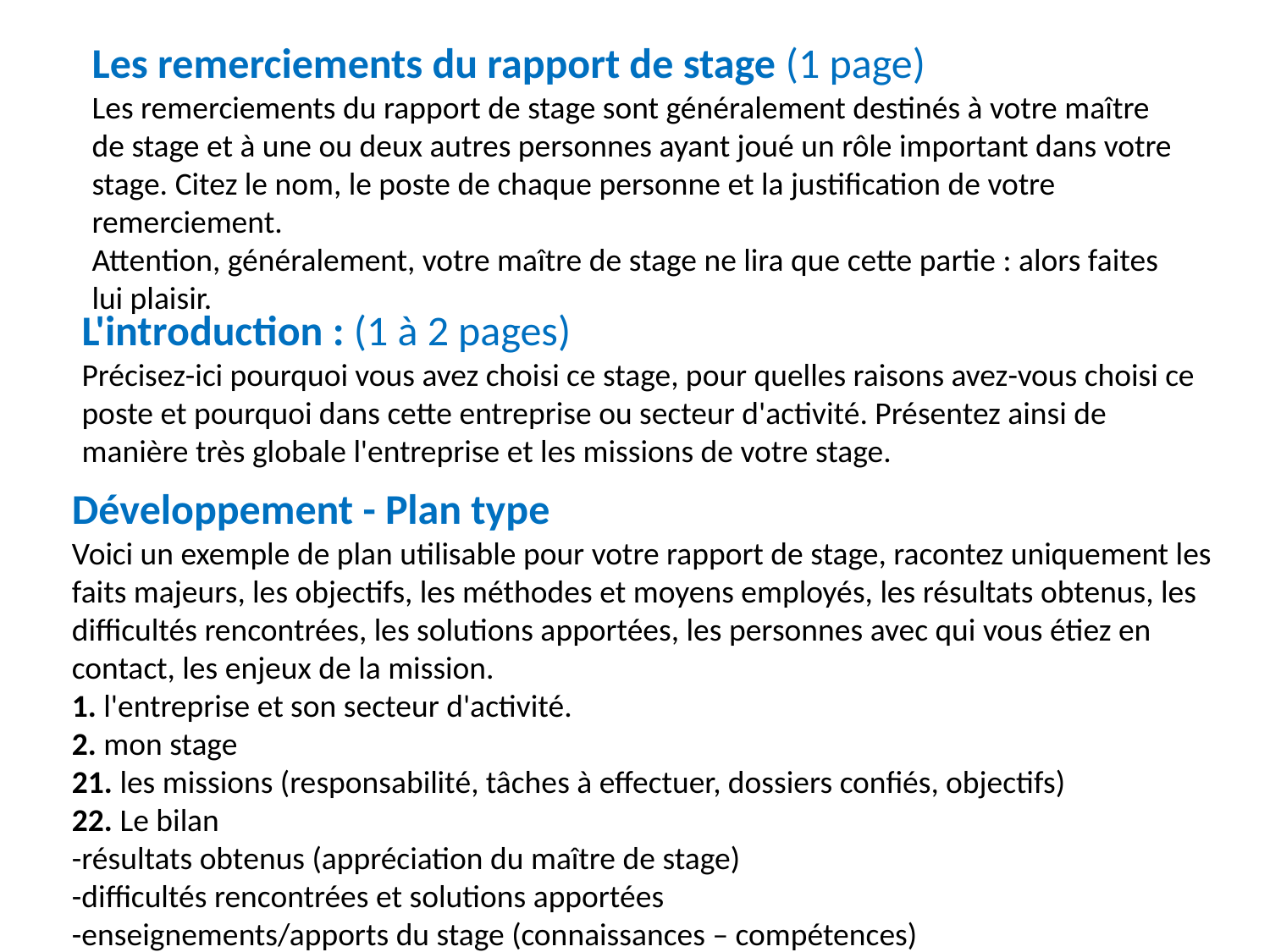

Les remerciements du rapport de stage (1 page)
Les remerciements du rapport de stage sont généralement destinés à votre maître de stage et à une ou deux autres personnes ayant joué un rôle important dans votre stage. Citez le nom, le poste de chaque personne et la justification de votre remerciement.
Attention, généralement, votre maître de stage ne lira que cette partie : alors faites lui plaisir.
L'introduction : (1 à 2 pages)
Précisez-ici pourquoi vous avez choisi ce stage, pour quelles raisons avez-vous choisi ce poste et pourquoi dans cette entreprise ou secteur d'activité. Présentez ainsi de manière très globale l'entreprise et les missions de votre stage.
Développement - Plan type
Voici un exemple de plan utilisable pour votre rapport de stage, racontez uniquement les faits majeurs, les objectifs, les méthodes et moyens employés, les résultats obtenus, les difficultés rencontrées, les solutions apportées, les personnes avec qui vous étiez en contact, les enjeux de la mission.
1. l'entreprise et son secteur d'activité.
2. mon stage
21. les missions (responsabilité, tâches à effectuer, dossiers confiés, objectifs)
22. Le bilan
-résultats obtenus (appréciation du maître de stage)
-difficultés rencontrées et solutions apportées
-enseignements/apports du stage (connaissances – compétences)